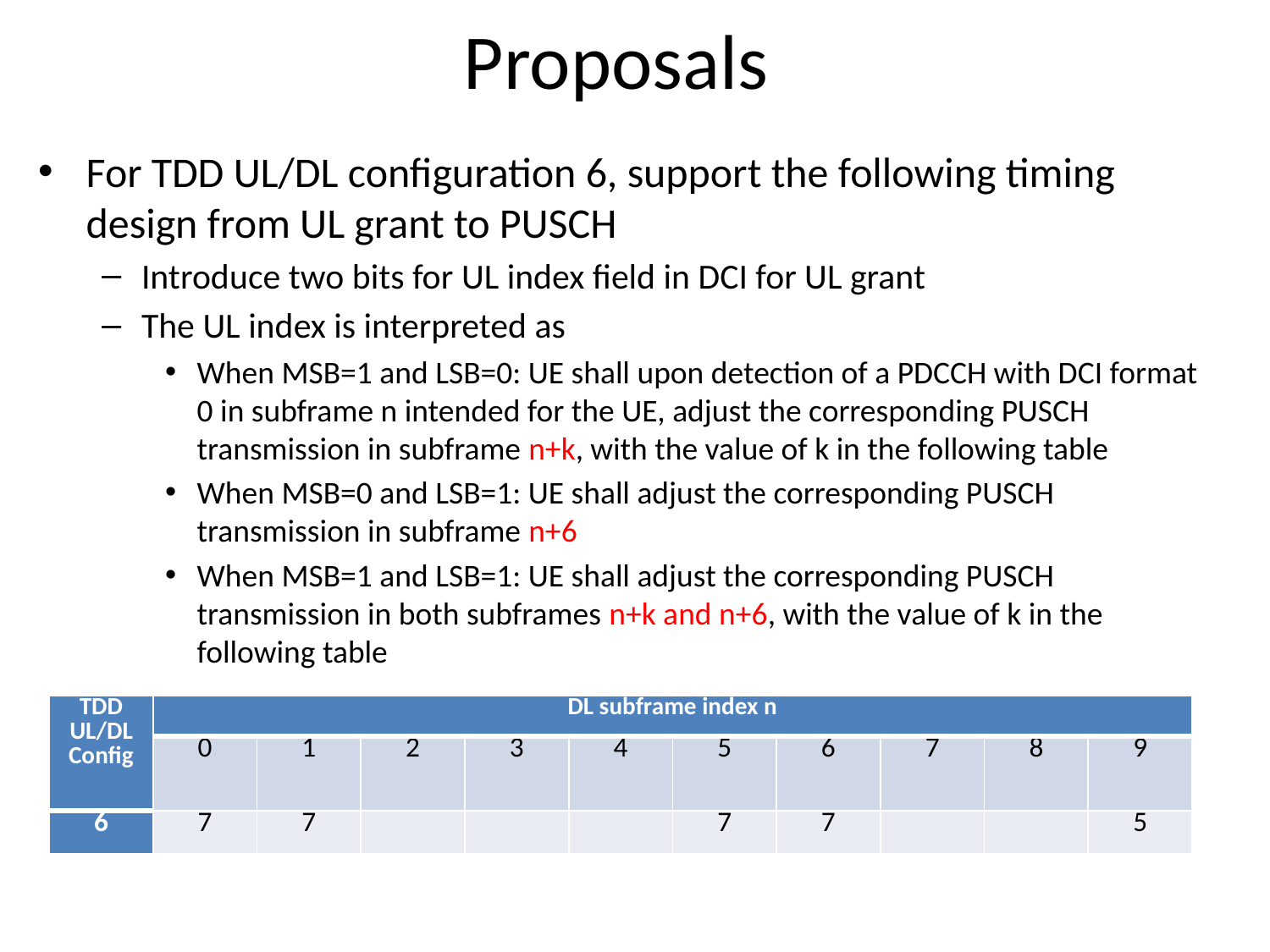

# Proposals
For TDD UL/DL configuration 6, support the following timing design from UL grant to PUSCH
Introduce two bits for UL index field in DCI for UL grant
The UL index is interpreted as
When MSB=1 and LSB=0: UE shall upon detection of a PDCCH with DCI format 0 in subframe n intended for the UE, adjust the corresponding PUSCH transmission in subframe n+k, with the value of k in the following table
When MSB=0 and LSB=1: UE shall adjust the corresponding PUSCH transmission in subframe n+6
When MSB=1 and LSB=1: UE shall adjust the corresponding PUSCH transmission in both subframes n+k and n+6, with the value of k in the following table

| TDD UL/DL Config | DL subframe index n |  |  |  |  |  |  |  |  |  |
| --- | --- | --- | --- | --- | --- | --- | --- | --- | --- | --- |
|  | 0 | 1 | 2 | 3 | 4 | 5 | 6 | 7 | 8 | 9 |
| 6 | 7 | 7 |  |  |  | 7 | 7 |  |  | 5 |